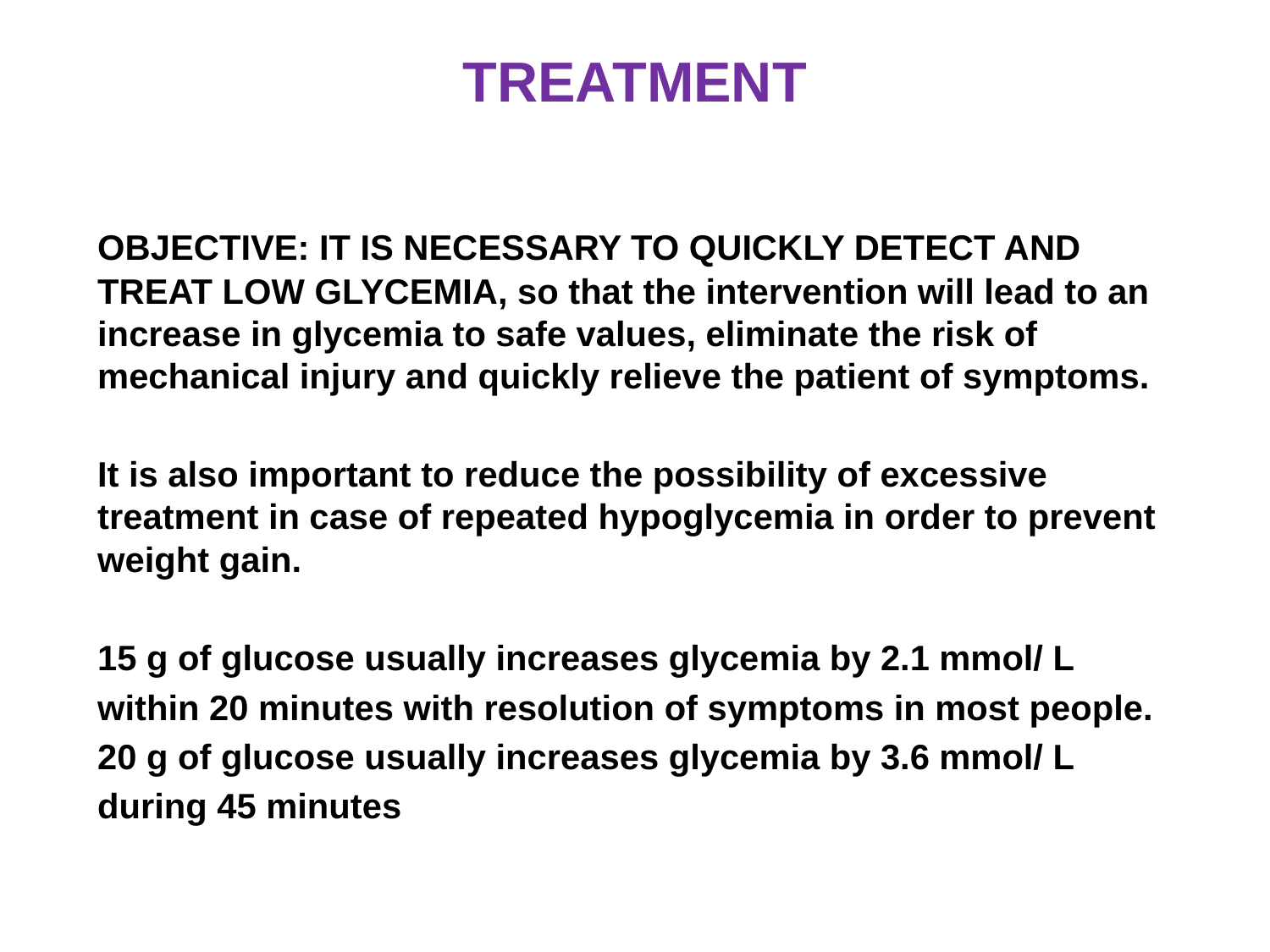

# TREATMENT
 	OBJECTIVE: IT IS NECESSARY TO QUICKLY DETECT AND TREAT LOW GLYCEMIA, so that the intervention will lead to an increase in glycemia to safe values, eliminate the risk of mechanical injury and quickly relieve the patient of symptoms.

	It is also important to reduce the possibility of excessive treatment in case of repeated hypoglycemia in order to prevent weight gain.

	15 g of glucose usually increases glycemia by 2.1 mmol/ L
	within 20 minutes with resolution of symptoms in most people.
	20 g of glucose usually increases glycemia by 3.6 mmol/ L
	during 45 minutes